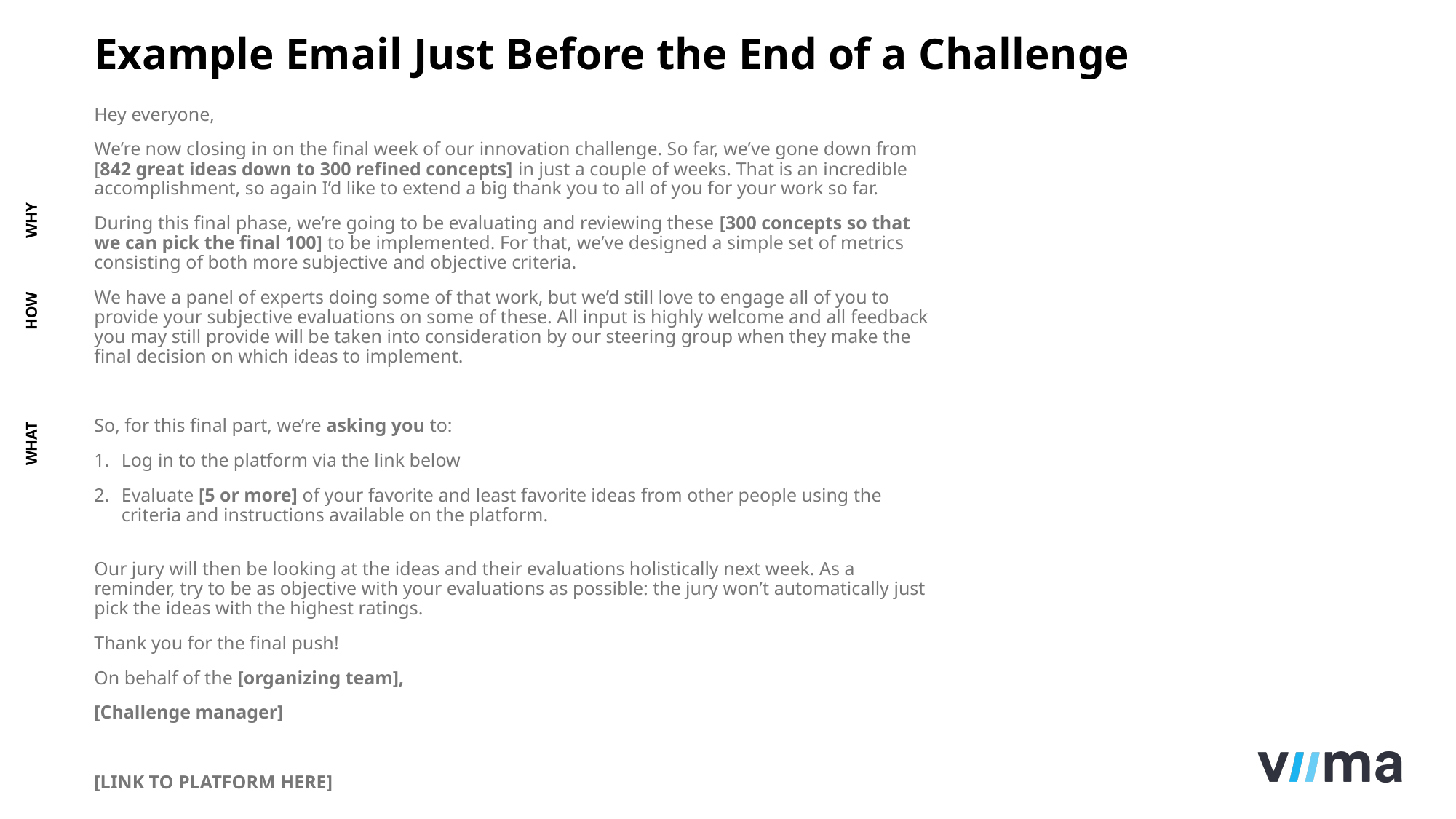

# Example Email Just Before the End of a Challenge
Hey everyone,
We’re now closing in on the final week of our innovation challenge. So far, we’ve gone down from [842 great ideas down to 300 refined concepts] in just a couple of weeks. That is an incredible accomplishment, so again I’d like to extend a big thank you to all of you for your work so far.
During this final phase, we’re going to be evaluating and reviewing these [300 concepts so that we can pick the final 100] to be implemented. For that, we’ve designed a simple set of metrics consisting of both more subjective and objective criteria.
We have a panel of experts doing some of that work, but we’d still love to engage all of you to provide your subjective evaluations on some of these. All input is highly welcome and all feedback you may still provide will be taken into consideration by our steering group when they make the final decision on which ideas to implement.

So, for this final part, we’re asking you to:
Log in to the platform via the link below
Evaluate [5 or more] of your favorite and least favorite ideas from other people using the criteria and instructions available on the platform.
Our jury will then be looking at the ideas and their evaluations holistically next week. As a reminder, try to be as objective with your evaluations as possible: the jury won’t automatically just pick the ideas with the highest ratings.
Thank you for the final push!
On behalf of the [organizing team],
[Challenge manager]

[LINK TO PLATFORM HERE]
WHY
HOW
WHAT